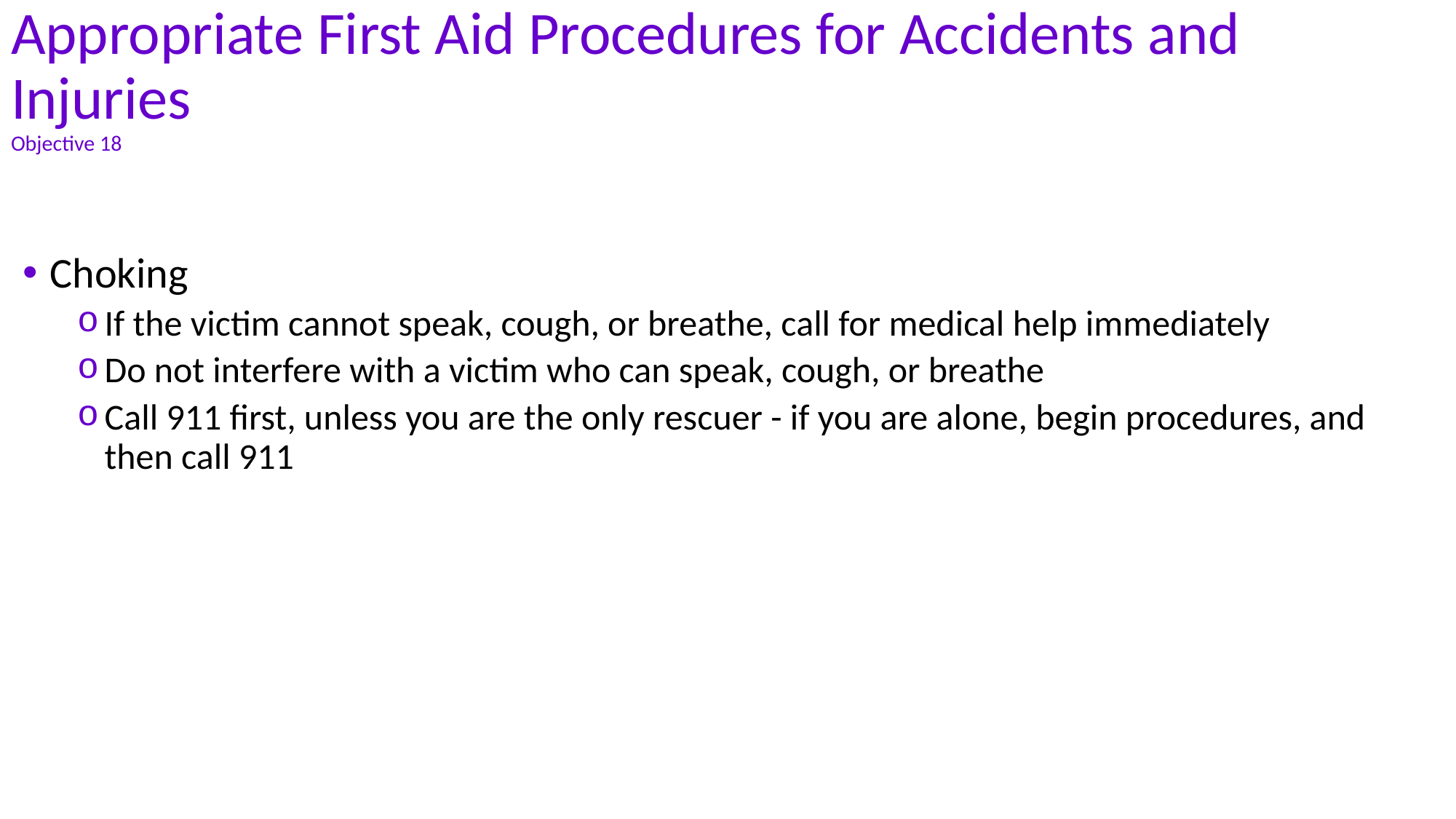

# Appropriate First Aid Procedures for Accidents and Injuries Objective 18
Choking
If the victim cannot speak, cough, or breathe, call for medical help immediately
Do not interfere with a victim who can speak, cough, or breathe
Call 911 first, unless you are the only rescuer - if you are alone, begin procedures, and then call 911